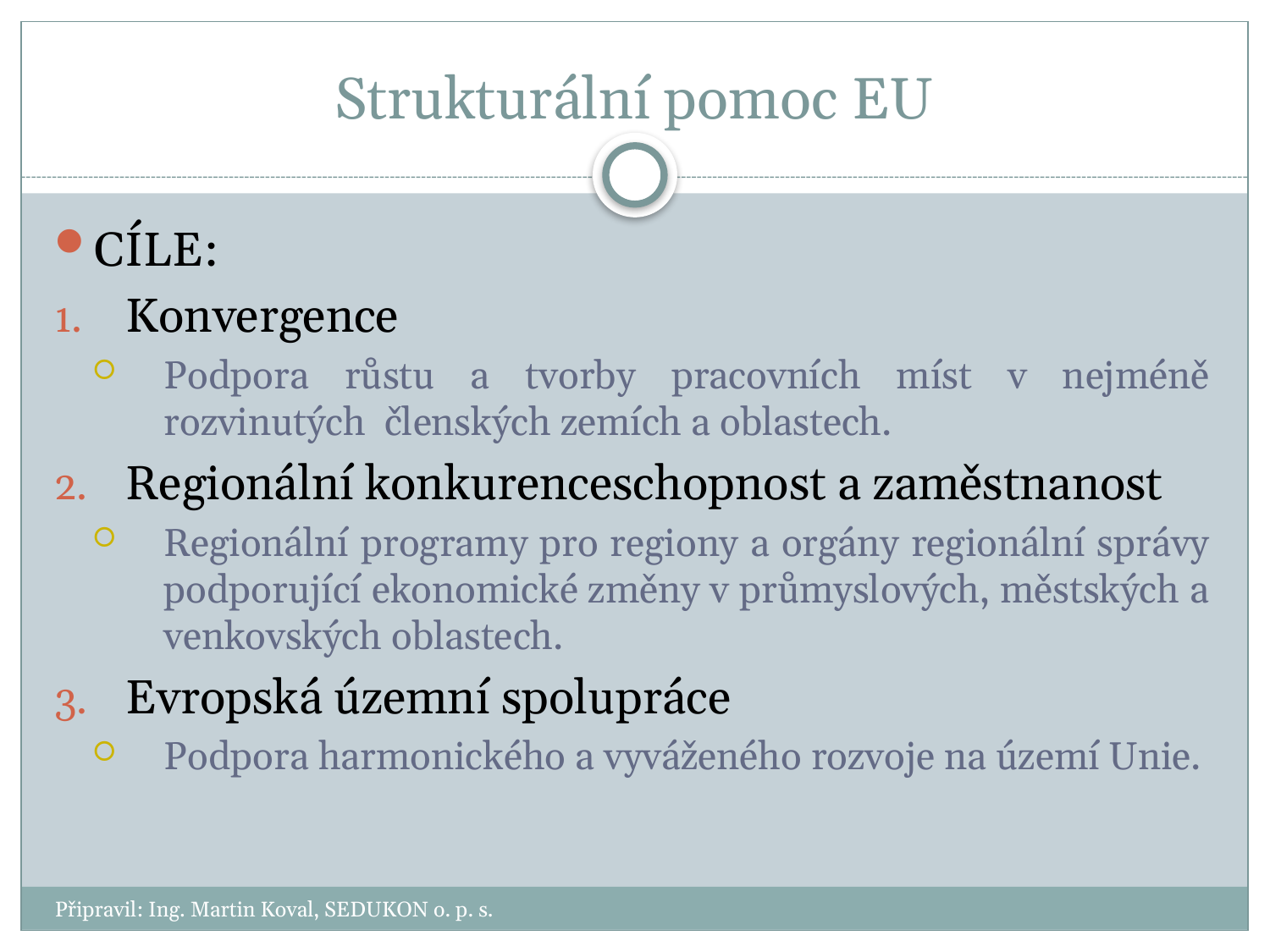

# Strukturální pomoc EU
CÍLE:
Konvergence
Podpora růstu a tvorby pracovních míst v nejméně rozvinutých  členských zemích a oblastech.
Regionální konkurenceschopnost a zaměstnanost
Regionální programy pro regiony a orgány regionální správy podporující ekonomické změny v průmyslových, městských a venkovských oblastech.
Evropská územní spolupráce
Podpora harmonického a vyváženého rozvoje na území Unie.

Připravil: Ing. Martin Koval, SEDUKON o. p. s.